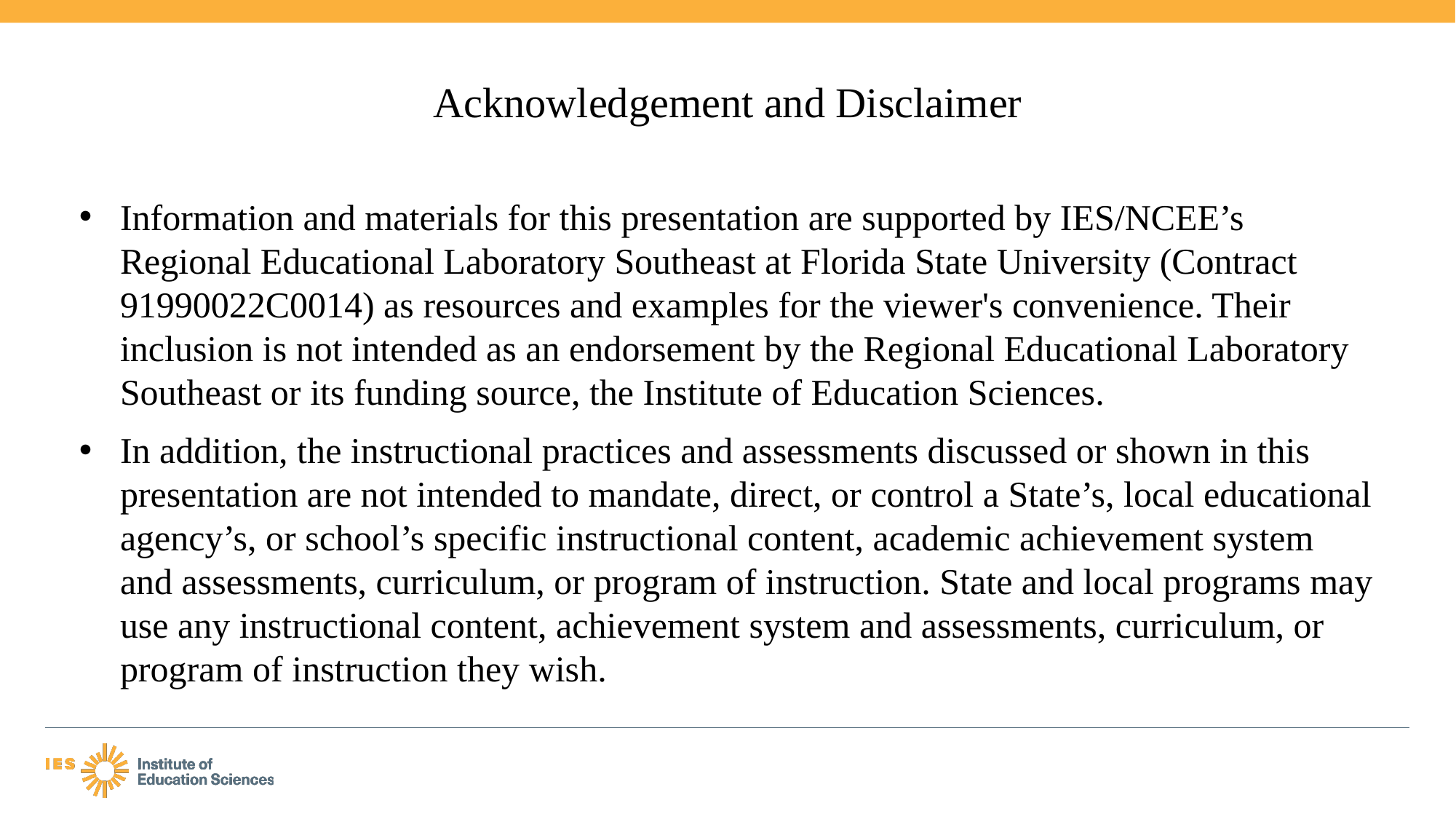

# Acknowledgement and Disclaimer
Information and materials for this presentation are supported by IES/NCEE’s Regional Educational Laboratory Southeast at Florida State University (Contract 91990022C0014) as resources and examples for the viewer's convenience. Their inclusion is not intended as an endorsement by the Regional Educational Laboratory Southeast or its funding source, the Institute of Education Sciences.
In addition, the instructional practices and assessments discussed or shown in this presentation are not intended to mandate, direct, or control a State’s, local educational agency’s, or school’s specific instructional content, academic achievement system and assessments, curriculum, or program of instruction. State and local programs may use any instructional content, achievement system and assessments, curriculum, or program of instruction they wish.